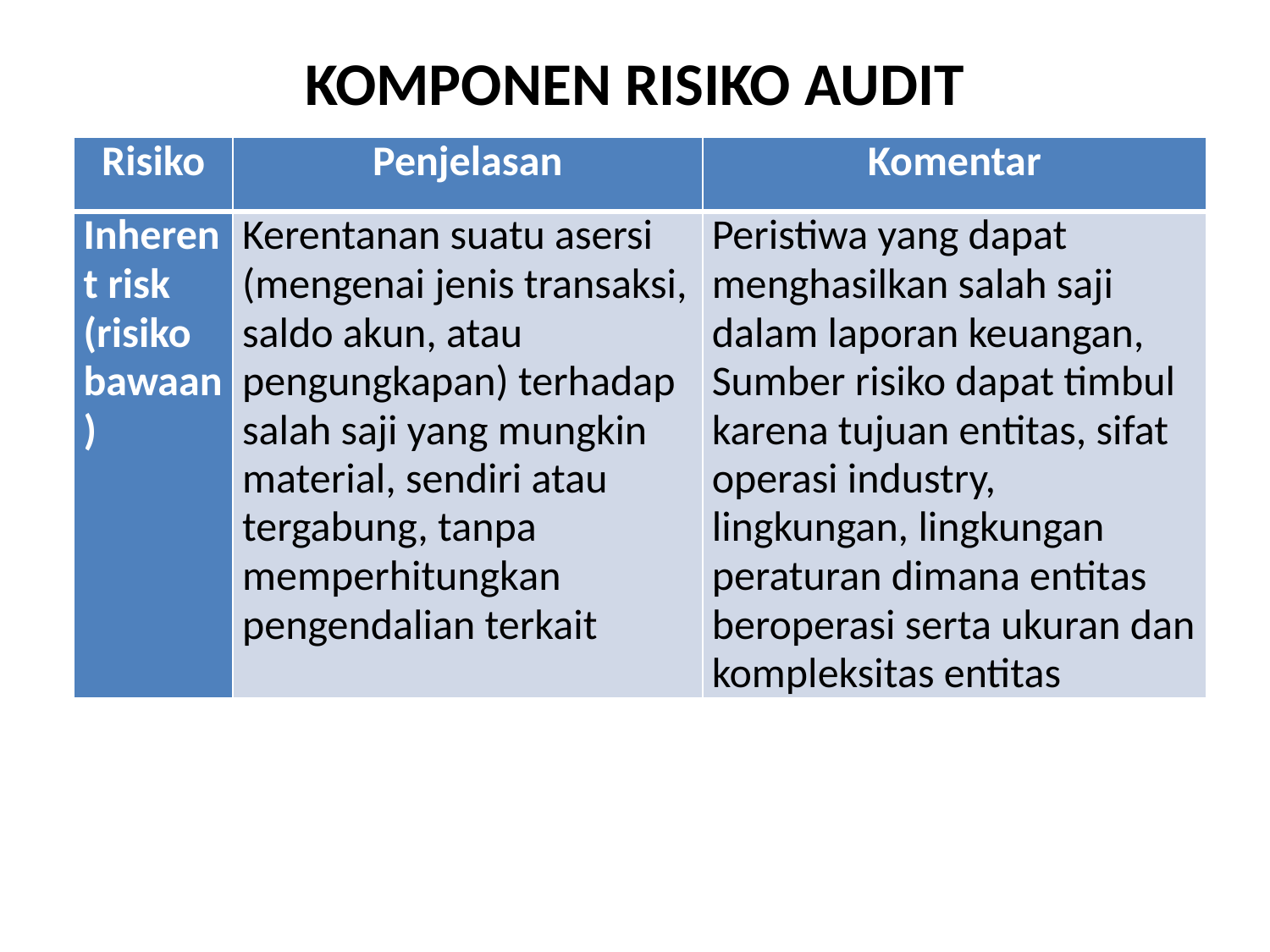

# KOMPONEN RISIKO AUDIT
| Risiko | Penjelasan | Komentar |
| --- | --- | --- |
| Inherent risk (risiko bawaan) | Kerentanan suatu asersi (mengenai jenis transaksi, saldo akun, atau pengungkapan) terhadap salah saji yang mungkin material, sendiri atau tergabung, tanpa memperhitungkan pengendalian terkait | Peristiwa yang dapat menghasilkan salah saji dalam laporan keuangan, Sumber risiko dapat timbul karena tujuan entitas, sifat operasi industry, lingkungan, lingkungan peraturan dimana entitas beroperasi serta ukuran dan kompleksitas entitas |